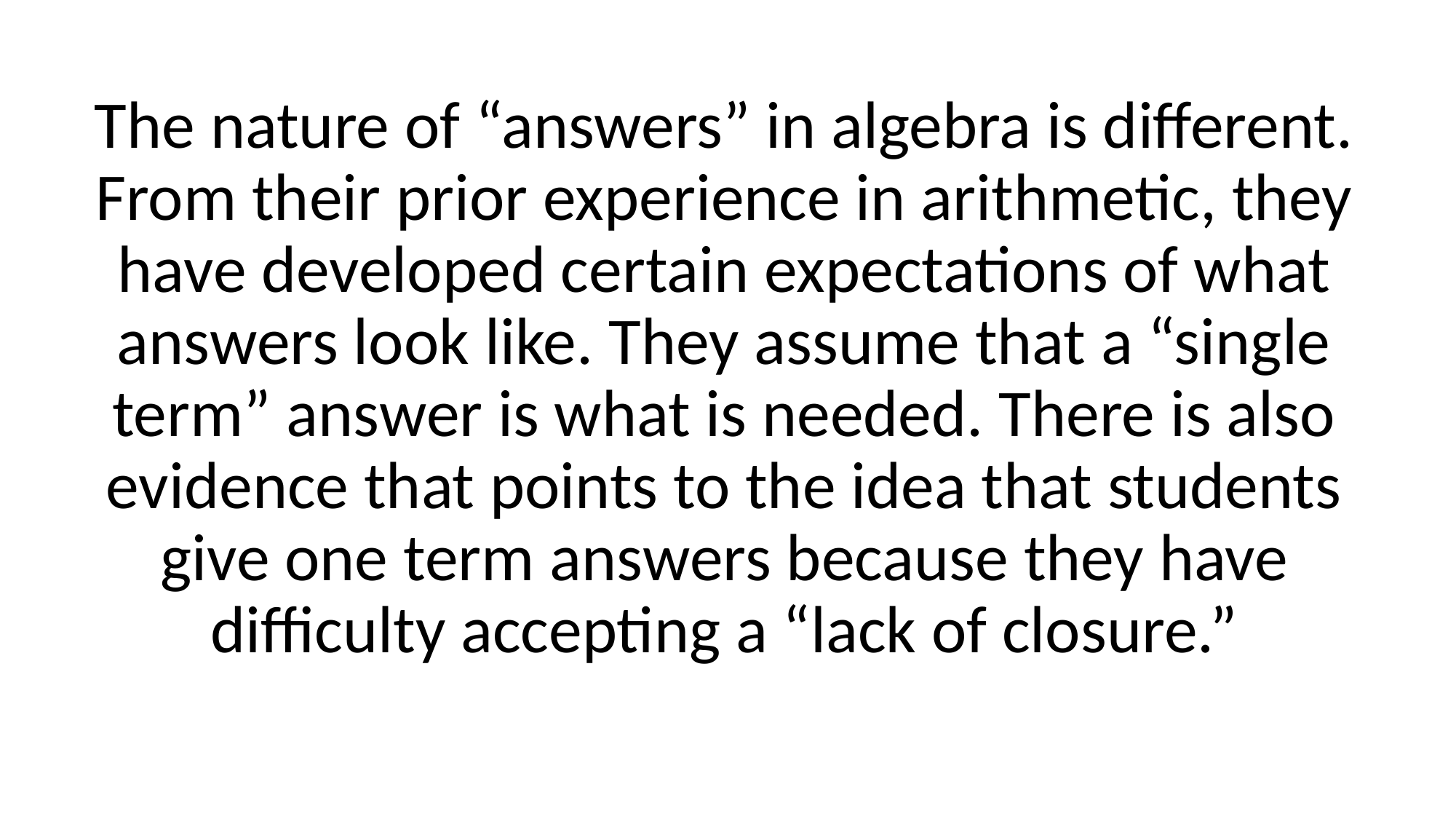

The nature of “answers” in algebra is different. From their prior experience in arithmetic, they have developed certain expectations of what answers look like. They assume that a “single term” answer is what is needed. There is also evidence that points to the idea that students give one term answers because they have difficulty accepting a “lack of closure.”